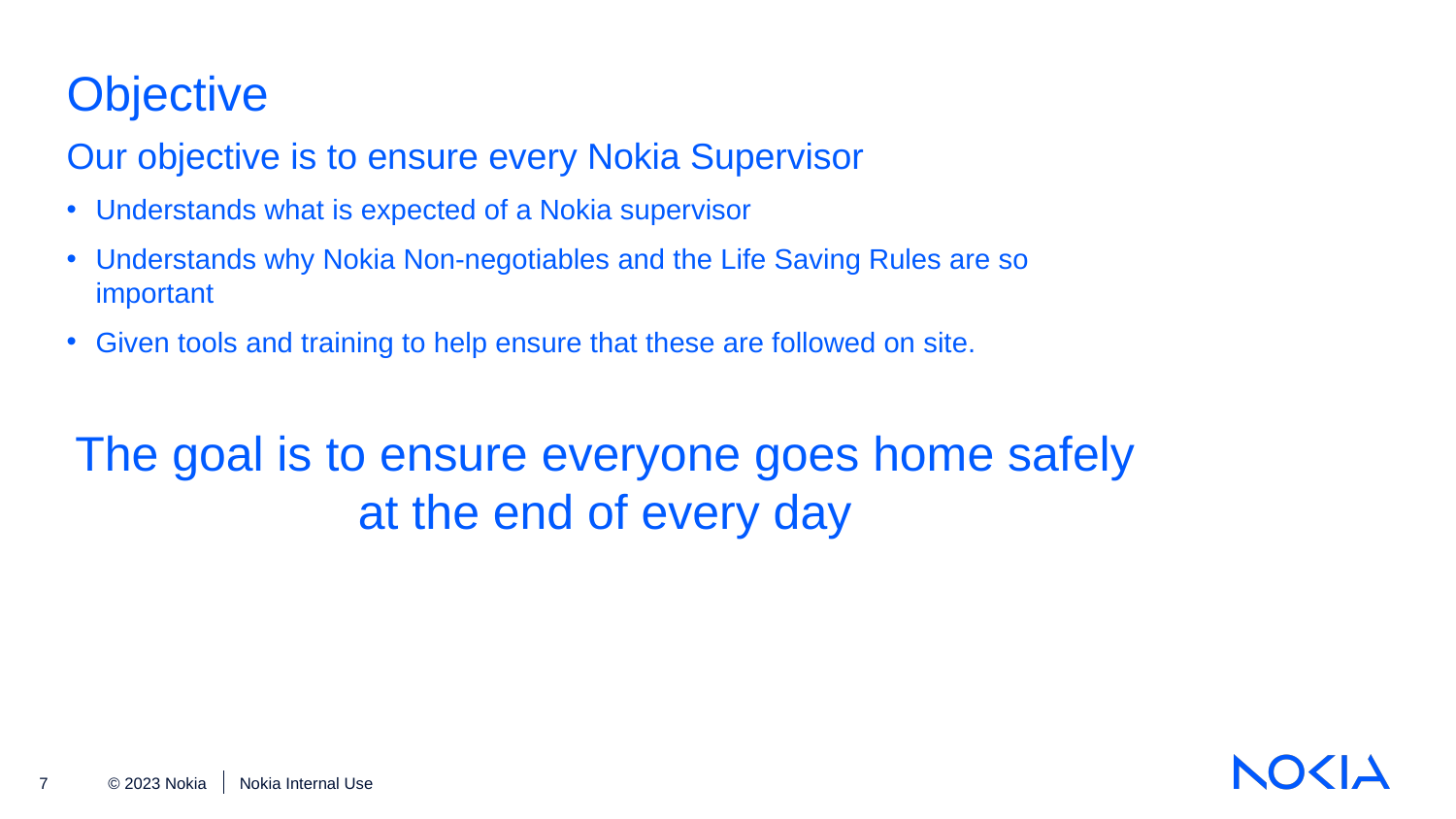

Objective

Our objective is to ensure every Nokia Supervisor
Understands what is expected of a Nokia supervisor
Understands why Nokia Non-negotiables and the Life Saving Rules are so important
Given tools and training to help ensure that these are followed on site.

The goal is to ensure everyone goes home safely at the end of every day
Nokia Internal Use